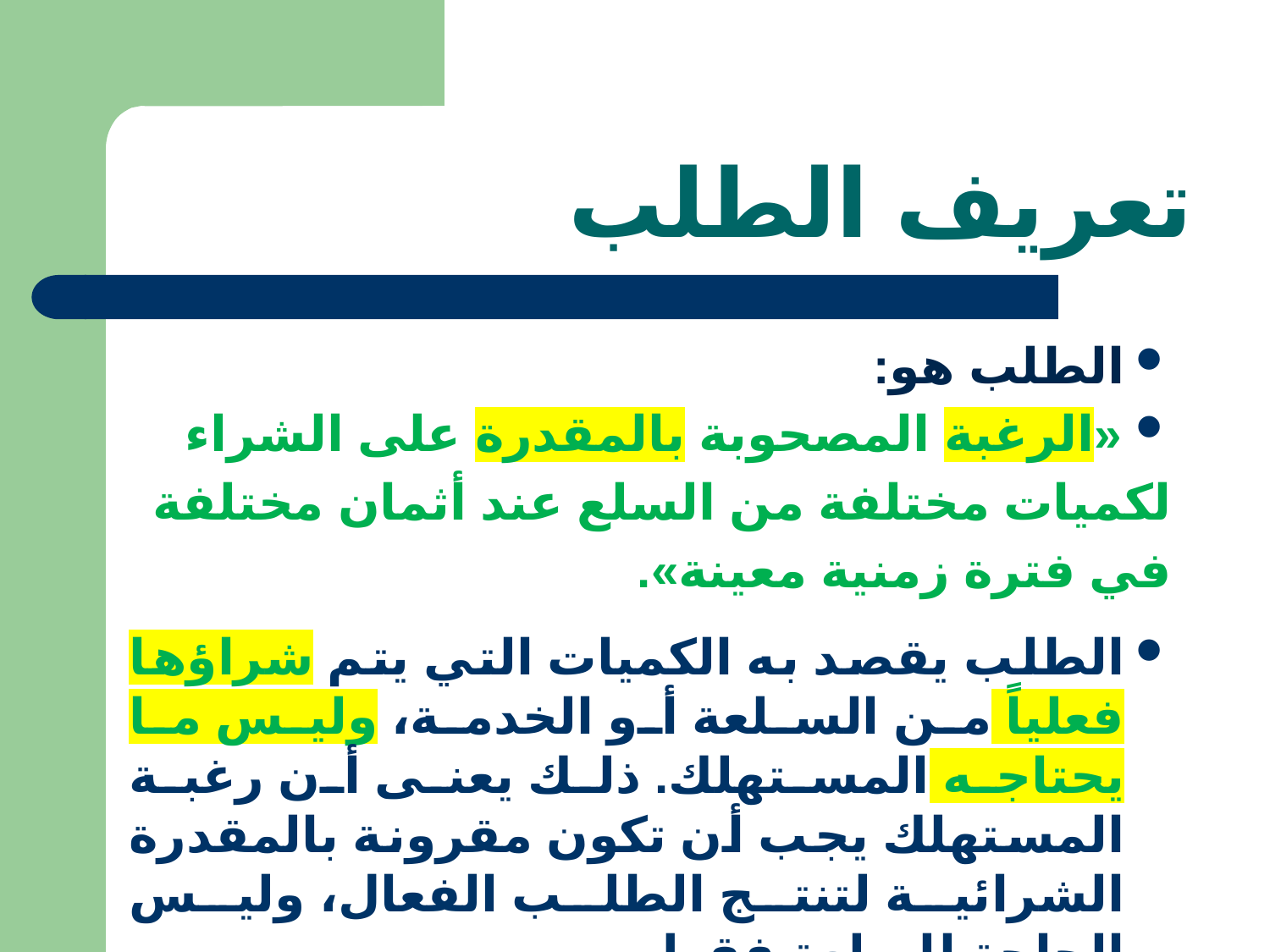

# تعريف الطلب
الطلب هو:
 «الرغبة المصحوبة بالمقدرة على الشراء لكميات مختلفة من السلع عند أثمان مختلفة في فترة زمنية معينة».
الطلب يقصد به الكميات التي يتم شراؤها فعلياً من السلعة أو الخدمة، وليس ما يحتاجه المستهلك. ذلك يعنى أن رغبة المستهلك يجب أن تكون مقرونة بالمقدرة الشرائية لتنتج الطلب الفعال، وليس الحاجة للسلعة فقط.